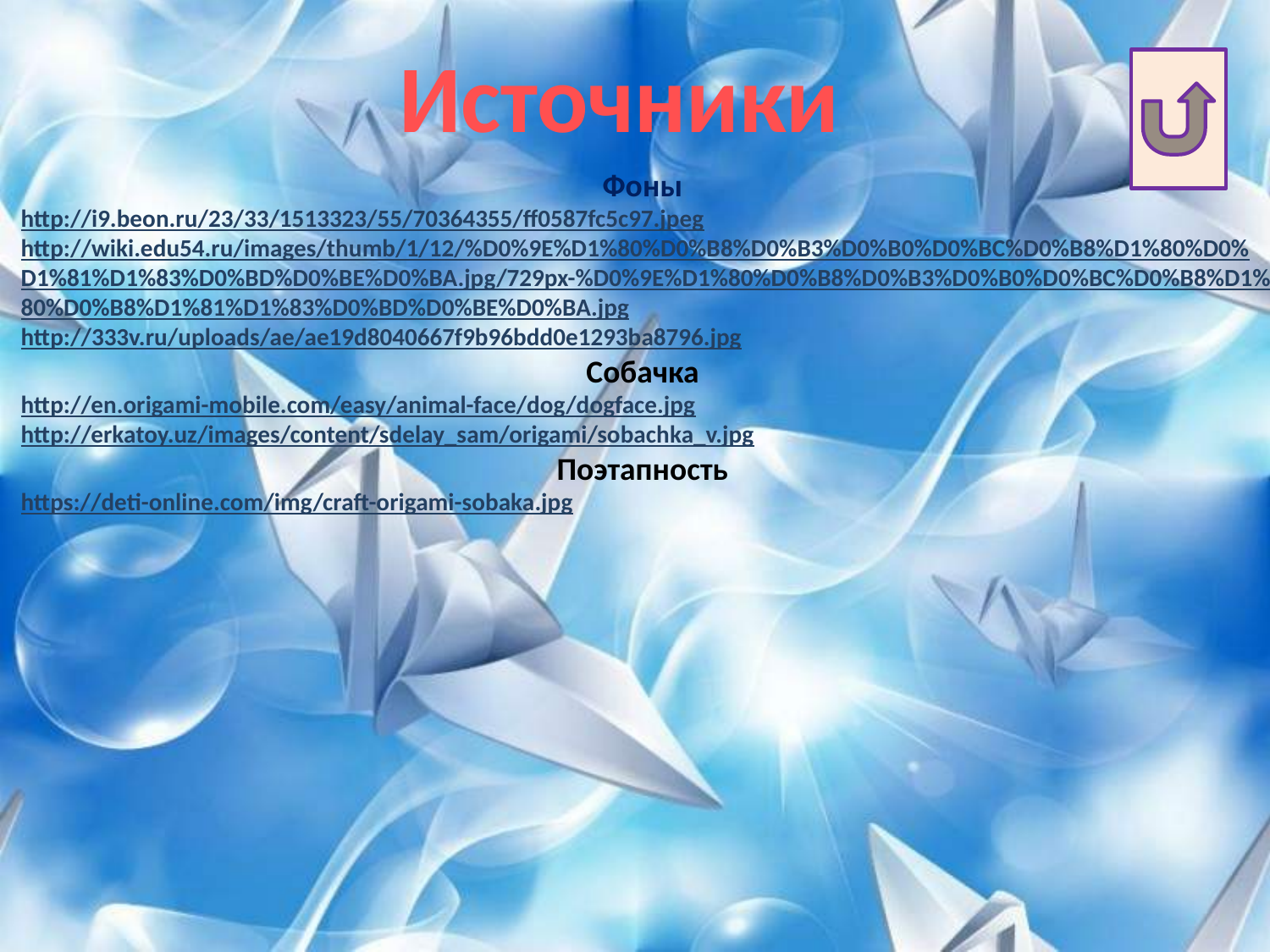

# Источники

Фоны
http://i9.beon.ru/23/33/1513323/55/70364355/ff0587fc5c97.jpeg
http://wiki.edu54.ru/images/thumb/1/12/%D0%9E%D1%80%D0%B8%D0%B3%D0%B0%D0%BC%D0%B8%D1%80%D0%
D1%81%D1%83%D0%BD%D0%BE%D0%BA.jpg/729px-%D0%9E%D1%80%D0%B8%D0%B3%D0%B0%D0%BC%D0%B8%D1%
80%D0%B8%D1%81%D1%83%D0%BD%D0%BE%D0%BA.jpg
http://333v.ru/uploads/ae/ae19d8040667f9b96bdd0e1293ba8796.jpg
Собачка
http://en.origami-mobile.com/easy/animal-face/dog/dogface.jpg
http://erkatoy.uz/images/content/sdelay_sam/origami/sobachka_v.jpg
Поэтапность
https://deti-online.com/img/craft-origami-sobaka.jpg